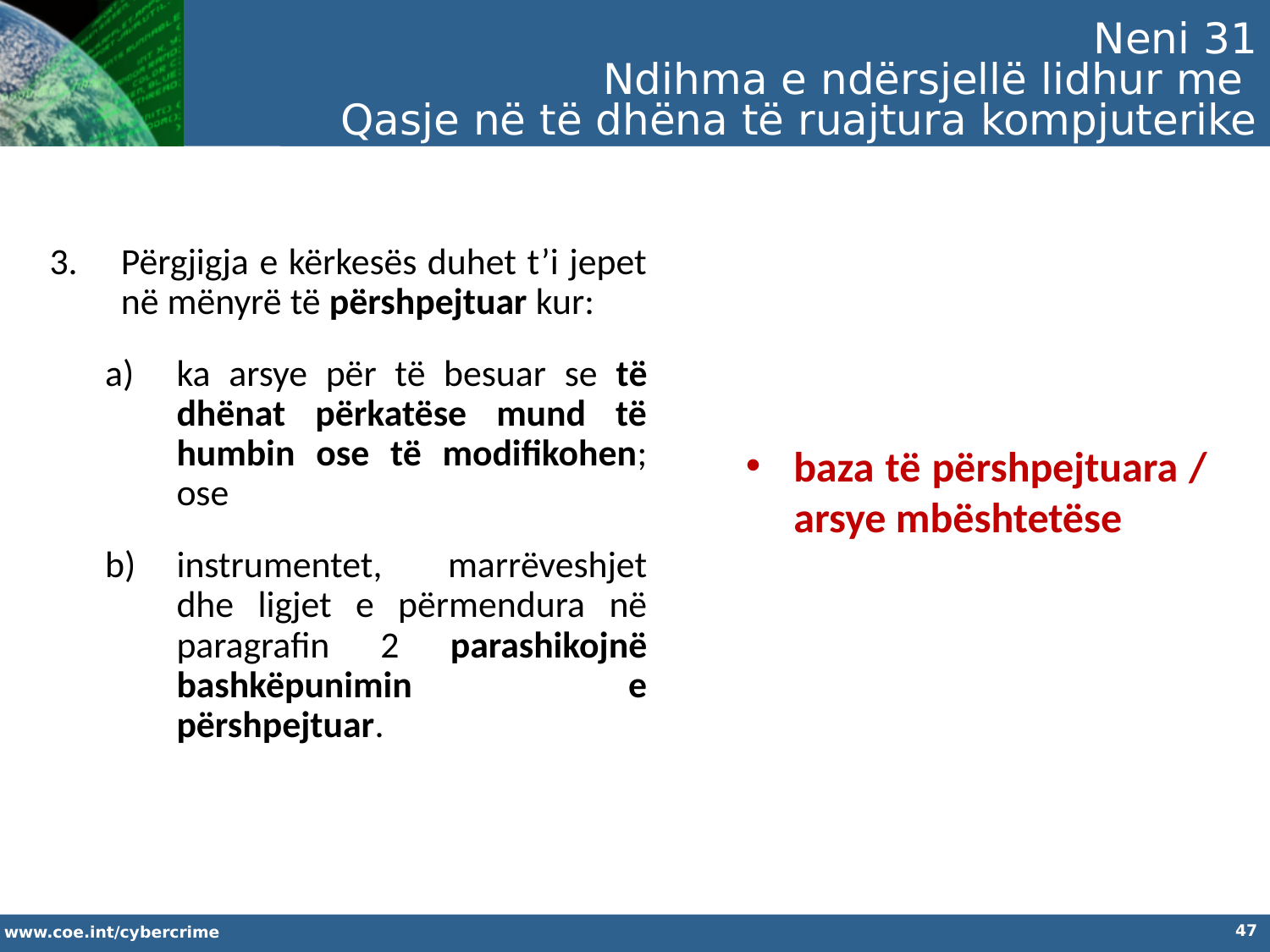

Neni 31
Ndihma e ndërsjellë lidhur me
Qasje në të dhëna të ruajtura kompjuterike
Përgjigja e kërkesës duhet t’i jepet në mënyrë të përshpejtuar kur:
ka arsye për të besuar se të dhënat përkatëse mund të humbin ose të modifikohen; ose
instrumentet, marrëveshjet dhe ligjet e përmendura në paragrafin 2 parashikojnë bashkëpunimin e përshpejtuar.
baza të përshpejtuara / arsye mbështetëse
47